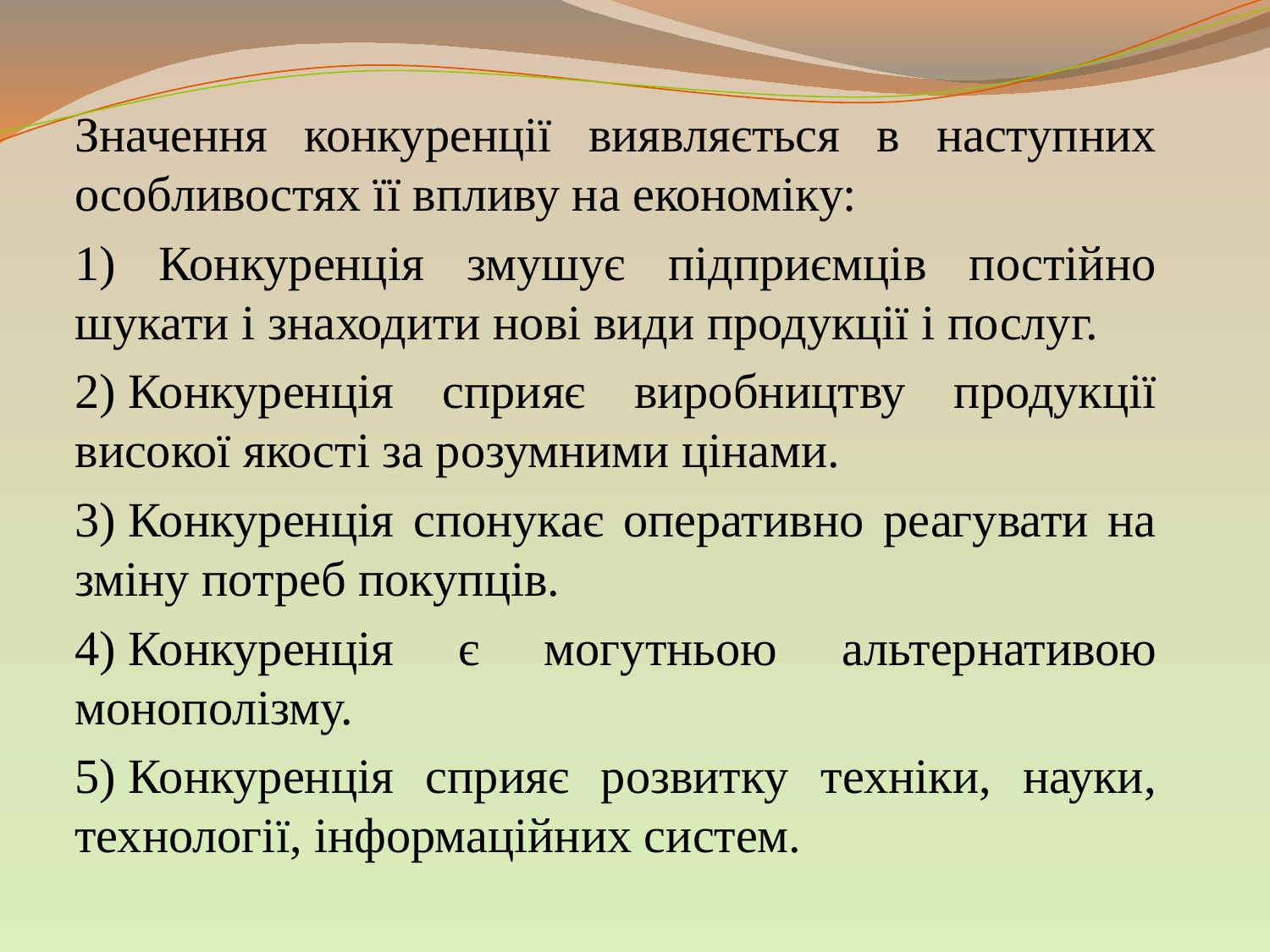

Значення конкуренції виявляється в наступних особливостях її впливу на економіку:
1) Конкуренція змушує підприємців постійно шукати і знаходити нові види продукції і послуг.
2) Конкуренція сприяє виробництву продукції високої якості за розумними цінами.
3) Конкуренція спонукає оперативно реагувати на зміну потреб покупців.
4) Конкуренція є могутньою альтернативою монополізму.
5) Конкуренція сприяє розвитку техніки, науки, технології, інформаційних систем.